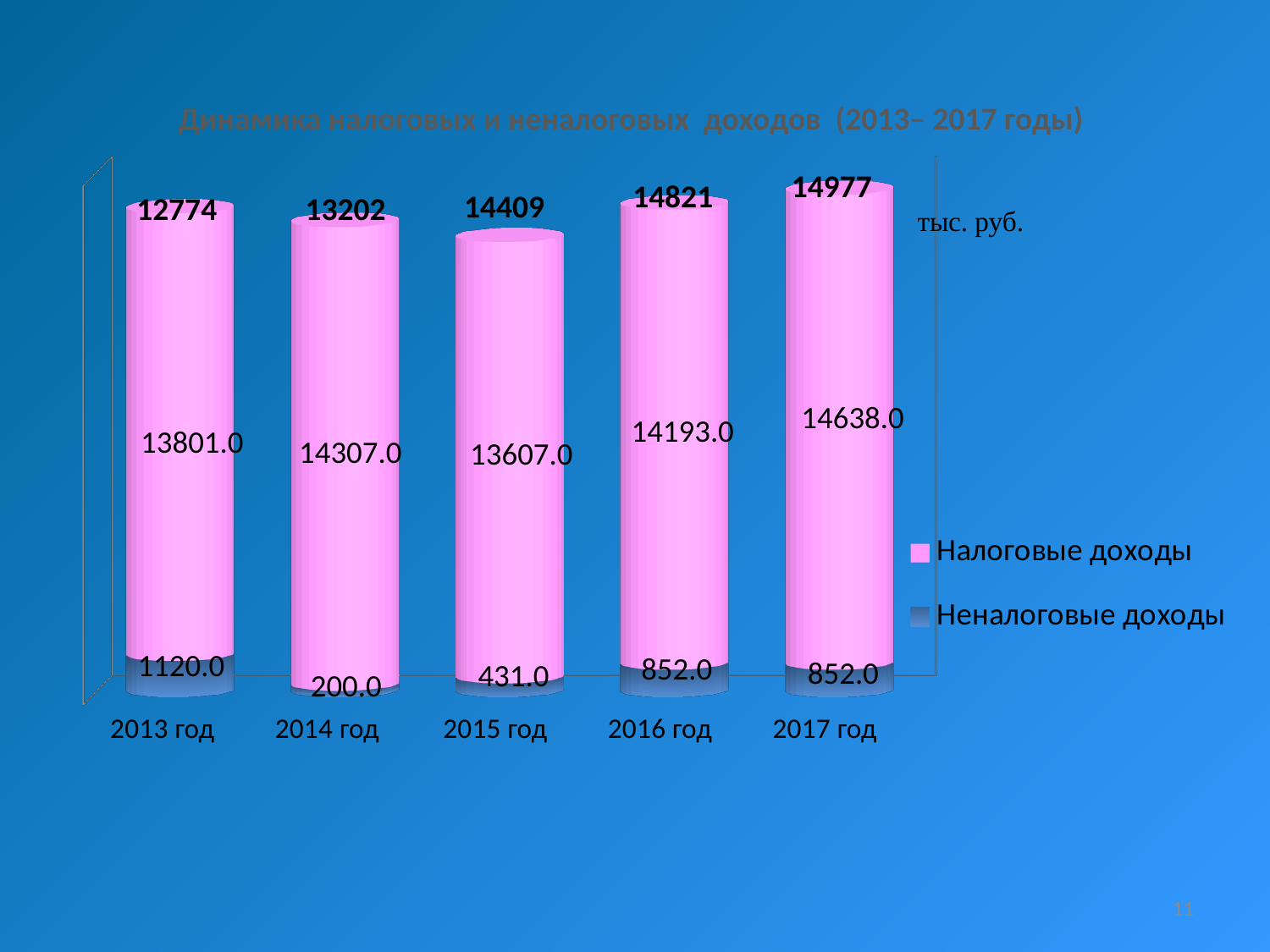

# Динамика налоговых и неналоговых  доходов  (2013– 2017 годы)

[unsupported chart]

| 14977 |
| --- |
| 14821 |
| --- |
| 14409 |
| --- |
| 12774 |
| --- |
| 13202 |
| --- |
| тыс. руб. |
| --- |

11